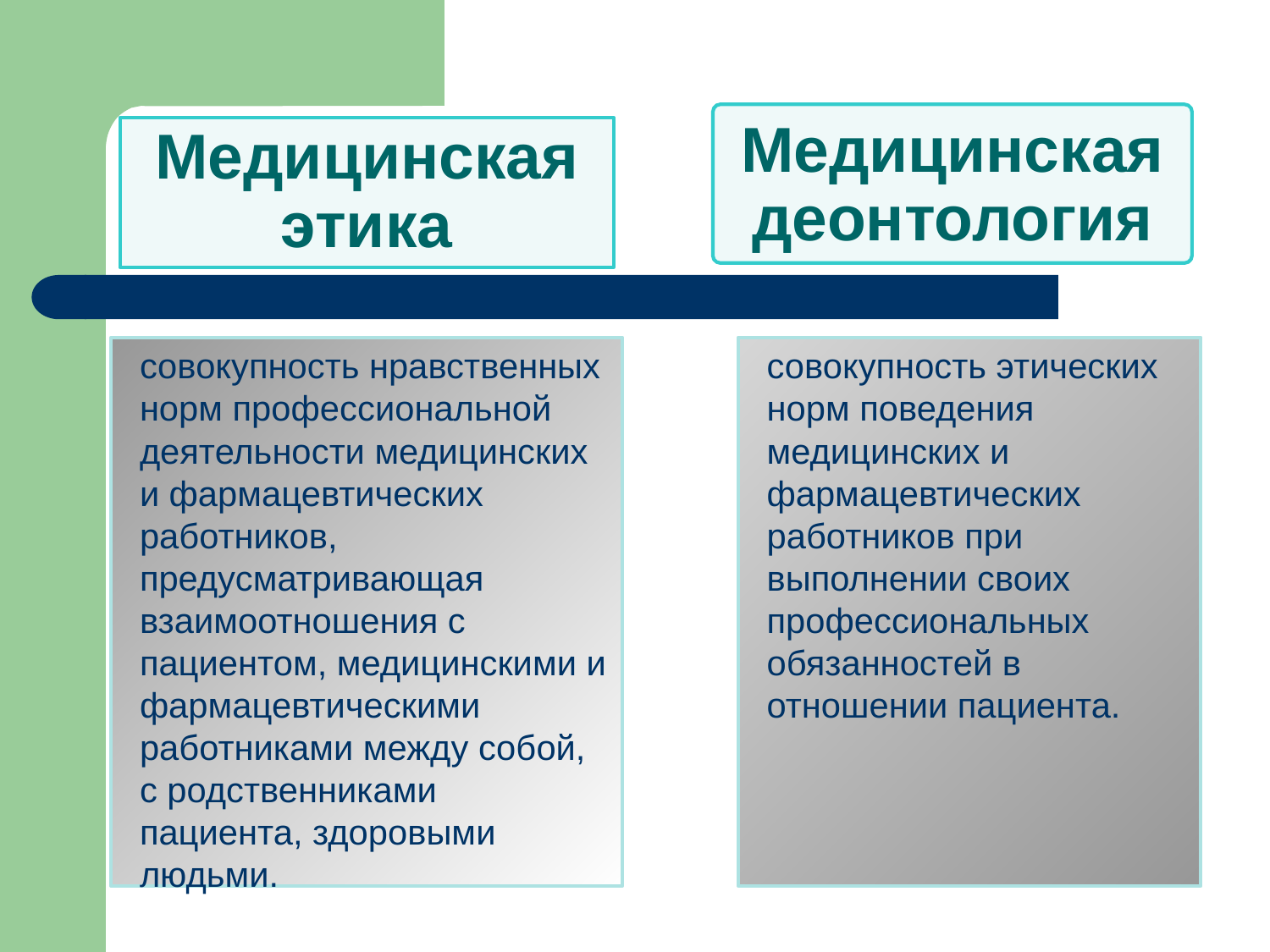

Медицинская деонтология
# Медицинская этика
совокупность нравственных норм профессиональной деятельности медицинских и фармацевтических работников, предусматривающая взаимоотношения с пациентом, медицинскими и фармацевтическими работниками между собой, с родственниками пациента, здоровыми людьми.
совокупность этических норм поведения медицинских и фармацевтических работников при выполнении своих профессиональных обязанностей в отношении пациента.